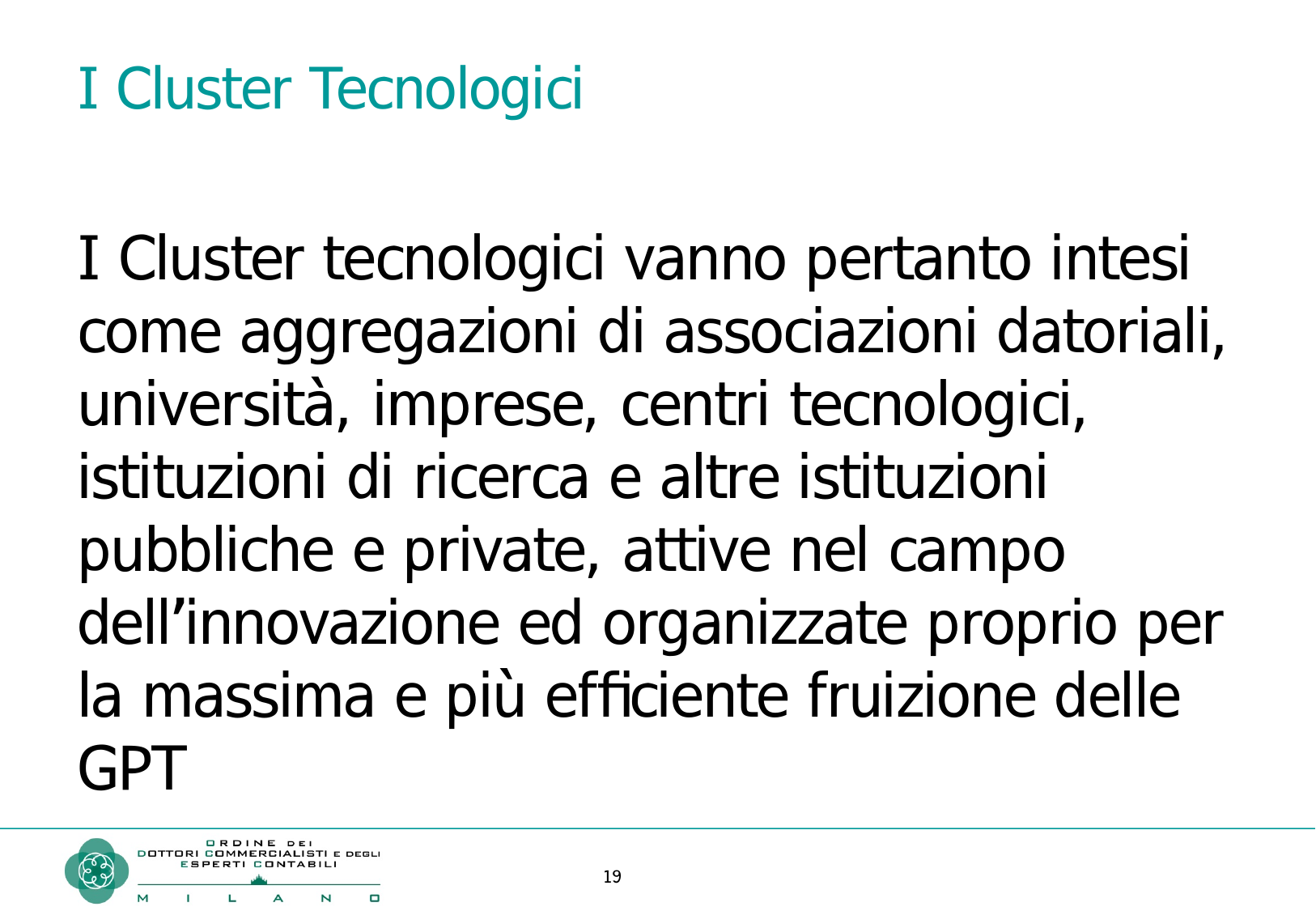

# I Cluster Tecnologici
I Cluster tecnologici vanno pertanto intesi come aggregazioni di associazioni datoriali, università, imprese, centri tecnologici, istituzioni di ricerca e altre istituzioni pubbliche e private, attive nel campo dell’innovazione ed organizzate proprio per la massima e più efficiente fruizione delle GPT